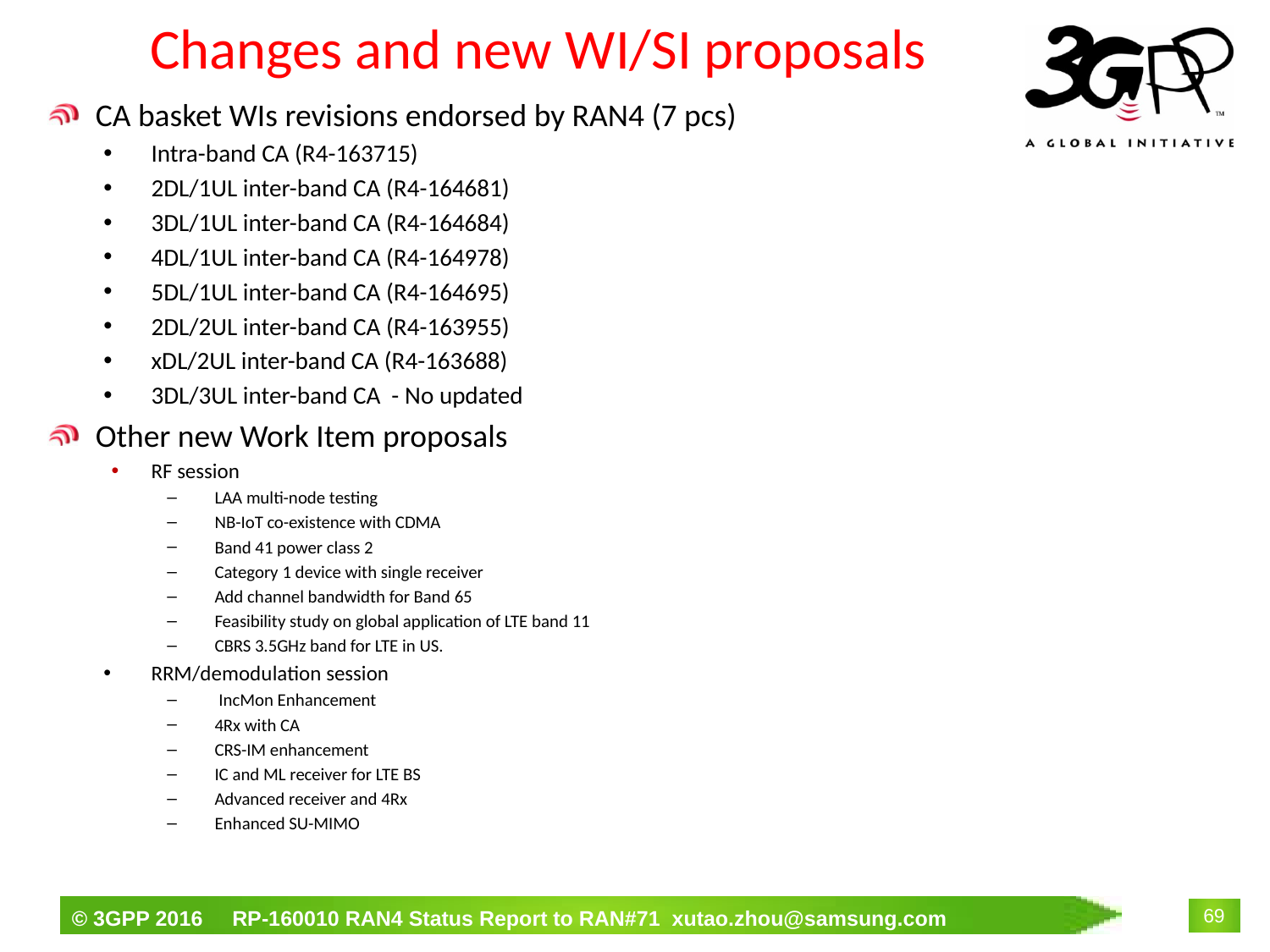

# Changes and new WI/SI proposals
CA basket WIs revisions endorsed by RAN4 (7 pcs)
Intra-band CA (R4-163715)
2DL/1UL inter-band CA (R4-164681)
3DL/1UL inter-band CA (R4-164684)
4DL/1UL inter-band CA (R4-164978)
5DL/1UL inter-band CA (R4-164695)
2DL/2UL inter-band CA (R4-163955)
xDL/2UL inter-band CA (R4-163688)
3DL/3UL inter-band CA  - No updated
Other new Work Item proposals
RF session
LAA multi-node testing
NB-IoT co-existence with CDMA
Band 41 power class 2
Category 1 device with single receiver
Add channel bandwidth for Band 65
Feasibility study on global application of LTE band 11
CBRS 3.5GHz band for LTE in US.
RRM/demodulation session
 IncMon Enhancement
4Rx with CA
CRS-IM enhancement
IC and ML receiver for LTE BS
Advanced receiver and 4Rx
Enhanced SU-MIMO